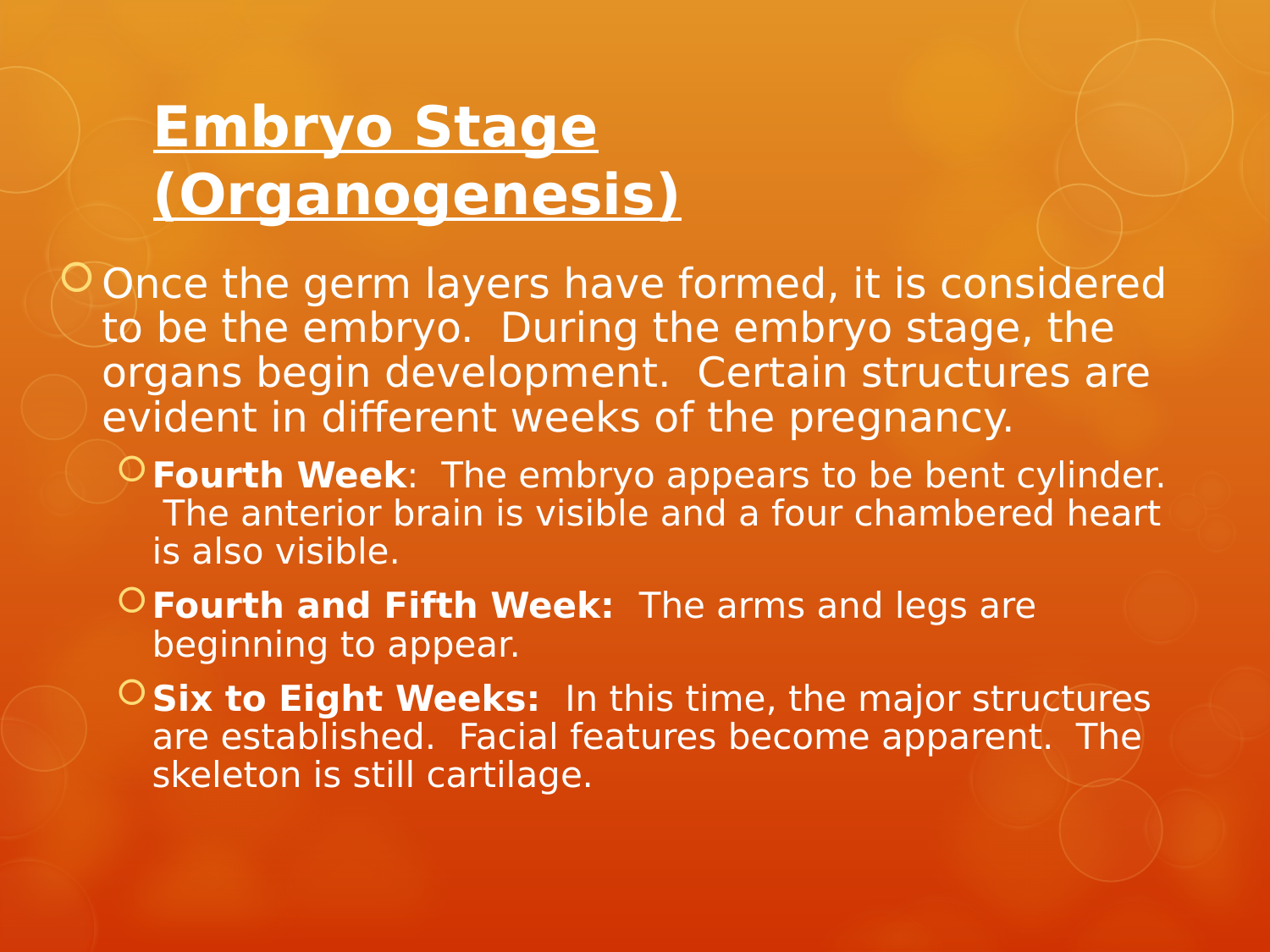

# Embryo Stage (Organogenesis)
Once the germ layers have formed, it is considered to be the embryo.  During the embryo stage, the organs begin development.  Certain structures are evident in different weeks of the pregnancy.
Fourth Week:  The embryo appears to be bent cylinder.  The anterior brain is visible and a four chambered heart is also visible.
Fourth and Fifth Week:  The arms and legs are beginning to appear.
Six to Eight Weeks:  In this time, the major structures are established.  Facial features become apparent.  The skeleton is still cartilage.